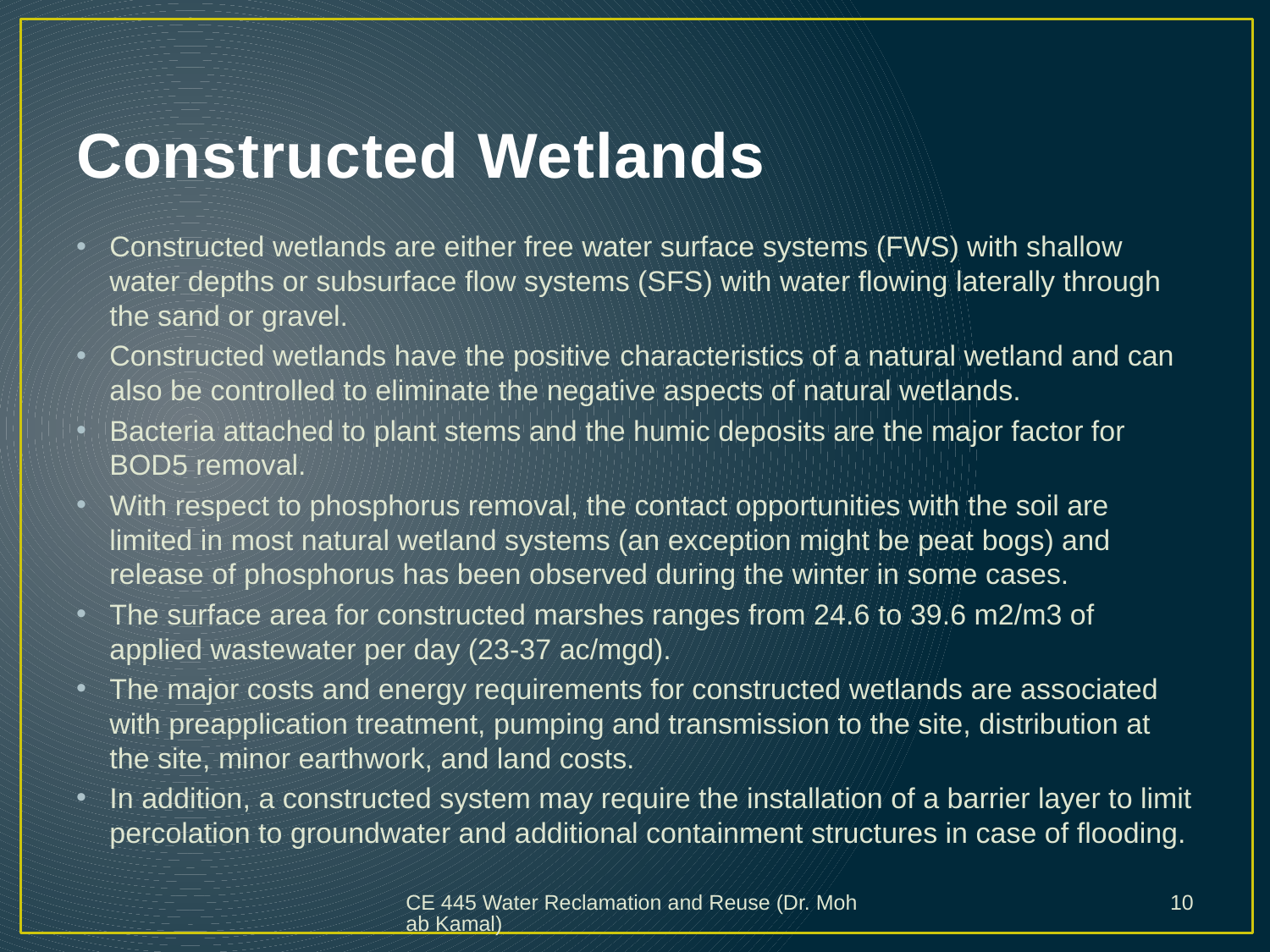

# Constructed Wetlands
Constructed wetlands are either free water surface systems (FWS) with shallow water depths or subsurface flow systems (SFS) with water flowing laterally through the sand or gravel.
Constructed wetlands have the positive characteristics of a natural wetland and can also be controlled to eliminate the negative aspects of natural wetlands.
Bacteria attached to plant stems and the humic deposits are the major factor for BOD5 removal.
With respect to phosphorus removal, the contact opportunities with the soil are limited in most natural wetland systems (an exception might be peat bogs) and release of phosphorus has been observed during the winter in some cases.
The surface area for constructed marshes ranges from 24.6 to 39.6 m2/m3 of applied wastewater per day (23-37 ac/mgd).
The major costs and energy requirements for constructed wetlands are associated with preapplication treatment, pumping and transmission to the site, distribution at the site, minor earthwork, and land costs.
In addition, a constructed system may require the installation of a barrier layer to limit percolation to groundwater and additional containment structures in case of flooding.
CE 445 Water Reclamation and Reuse (Dr. Mohab Kamal)
10